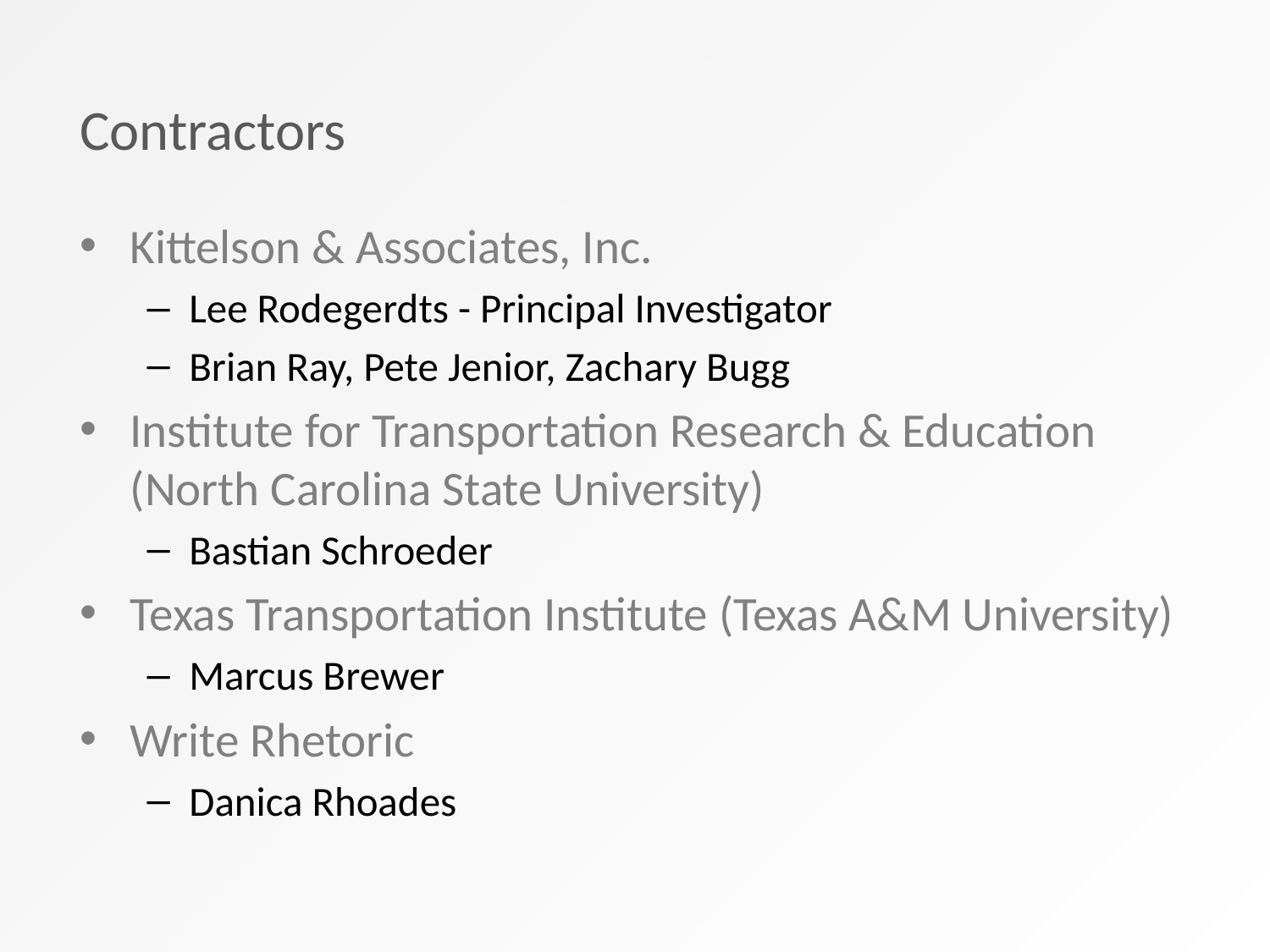

# Contractors
Kittelson & Associates, Inc.
Lee Rodegerdts - Principal Investigator
Brian Ray, Pete Jenior, Zachary Bugg
Institute for Transportation Research & Education (North Carolina State University)
Bastian Schroeder
Texas Transportation Institute (Texas A&M University)
Marcus Brewer
Write Rhetoric
Danica Rhoades